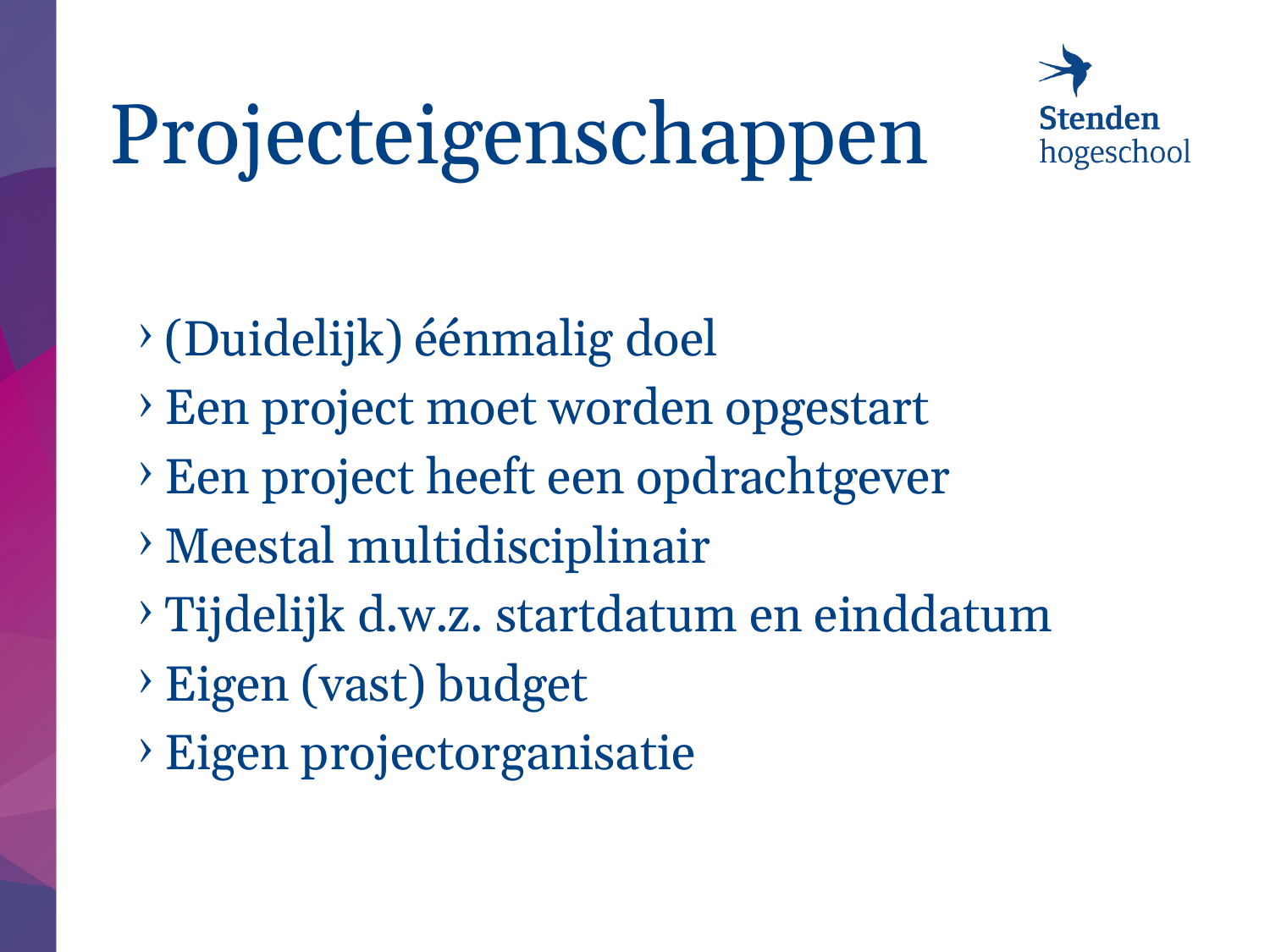

# Projecteigenschappen
(Duidelijk) éénmalig doel
Een project moet worden opgestart
Een project heeft een opdrachtgever
Meestal multidisciplinair
Tijdelijk d.w.z. startdatum en einddatum
Eigen (vast) budget
Eigen projectorganisatie